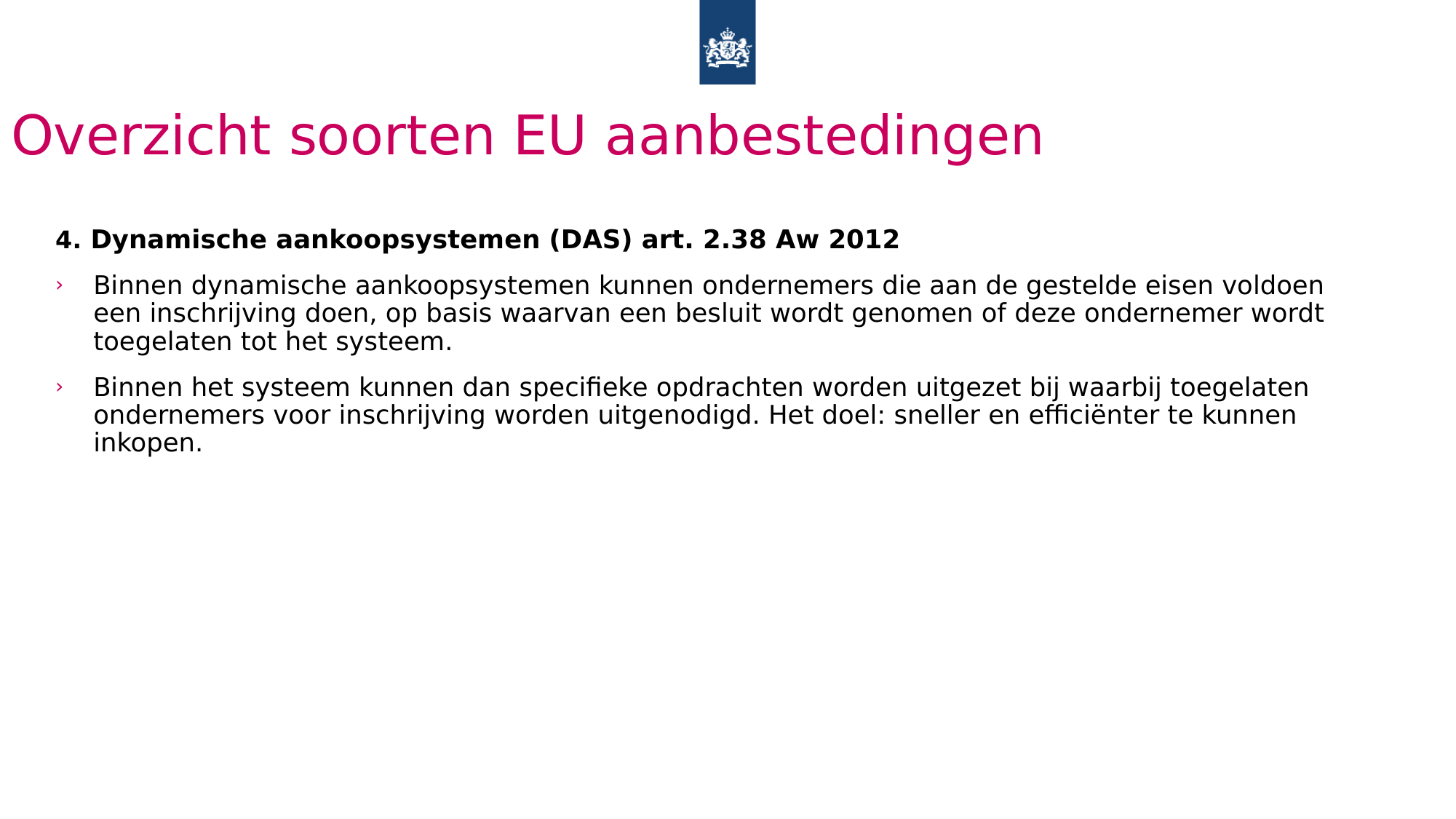

Overzicht soorten EU aanbestedingen
4. Dynamische aankoopsystemen (DAS) art. 2.38 Aw 2012
Binnen dynamische aankoopsystemen kunnen ondernemers die aan de gestelde eisen voldoen een inschrijving doen, op basis waarvan een besluit wordt genomen of deze ondernemer wordt toegelaten tot het systeem.
Binnen het systeem kunnen dan specifieke opdrachten worden uitgezet bij waarbij toegelaten ondernemers voor inschrijving worden uitgenodigd. Het doel: sneller en efficiënter te kunnen inkopen.